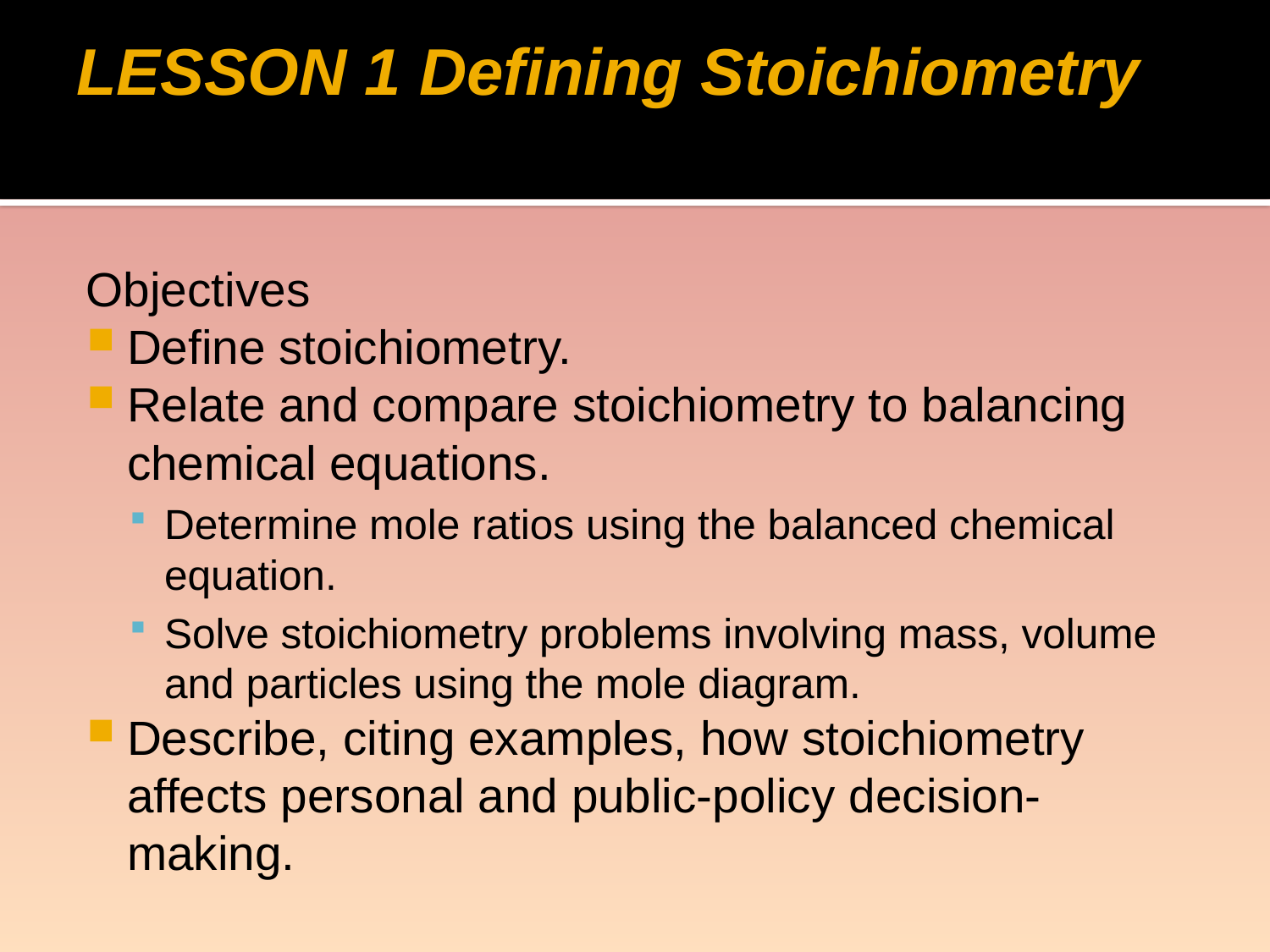

# LESSON 1 Defining Stoichiometry
Objectives
Define stoichiometry.
Relate and compare stoichiometry to balancing chemical equations.
Determine mole ratios using the balanced chemical equation.
Solve stoichiometry problems involving mass, volume and particles using the mole diagram.
Describe, citing examples, how stoichiometry affects personal and public-policy decision-making.